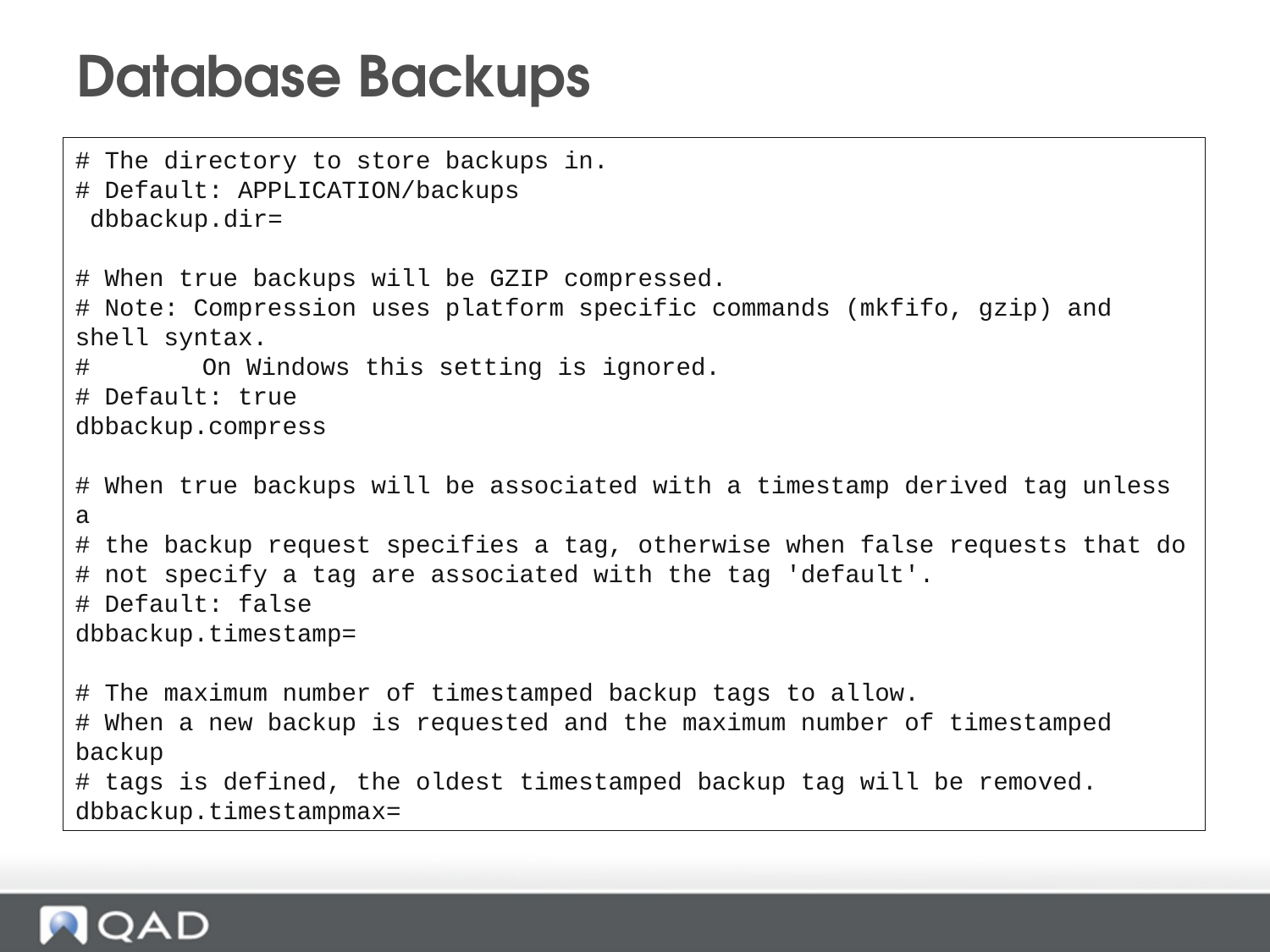

# Database Backups
# The directory to store backups in.
# Default: APPLICATION/backups
 dbbackup.dir=

# When true backups will be GZIP compressed.
# Note: Compression uses platform specific commands (mkfifo, gzip) and shell syntax.
# 	On Windows this setting is ignored.
# Default: true
dbbackup.compress

# When true backups will be associated with a timestamp derived tag unless a
# the backup request specifies a tag, otherwise when false requests that do
# not specify a tag are associated with the tag 'default'.
# Default: false
dbbackup.timestamp=

# The maximum number of timestamped backup tags to allow.
# When a new backup is requested and the maximum number of timestamped backup
# tags is defined, the oldest timestamped backup tag will be removed. dbbackup.timestampmax=